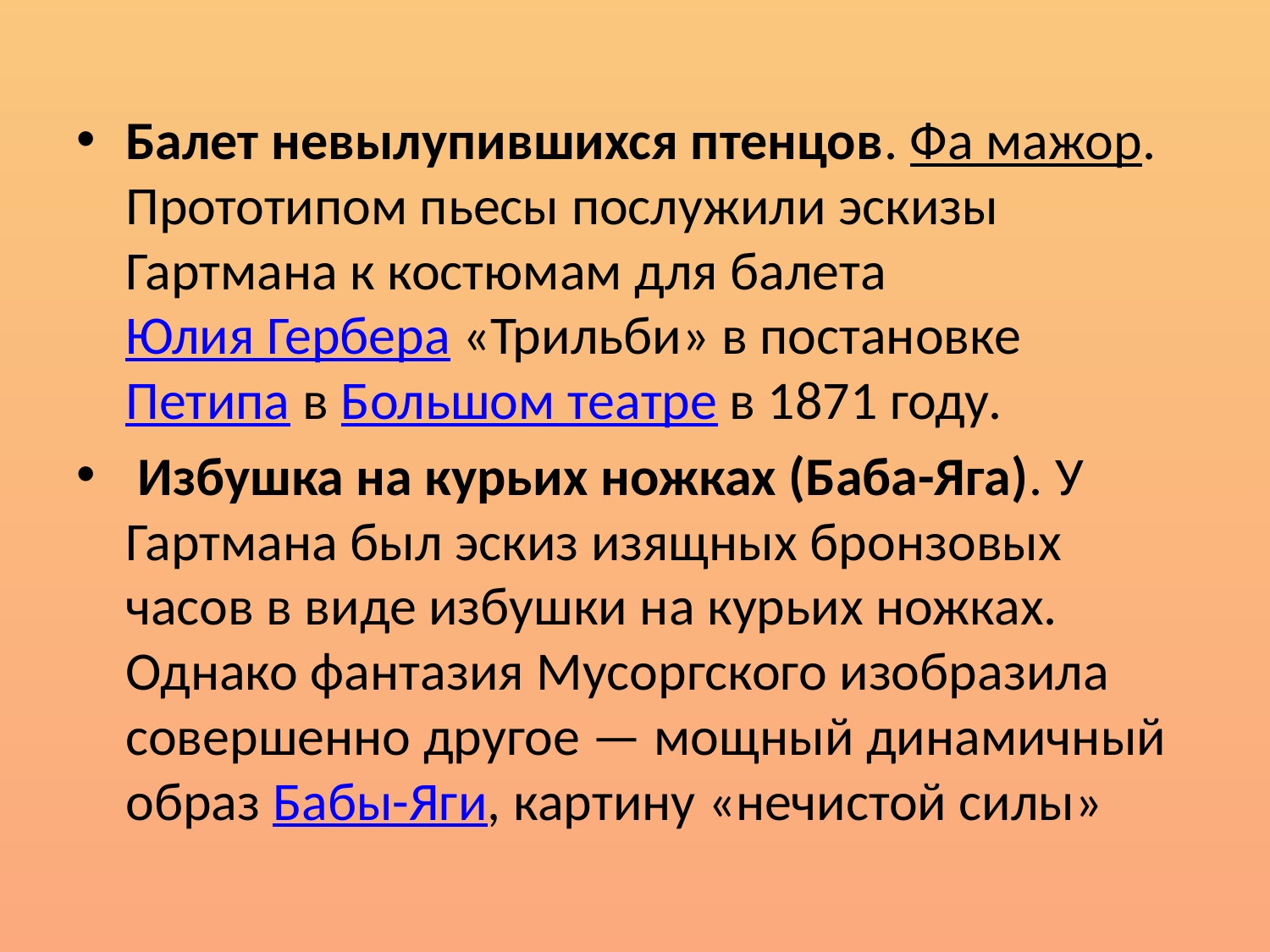

#
Балет невылупившихся птенцов. Фа мажор. Прототипом пьесы послужили эскизы Гартмана к костюмам для балета Юлия Гербера «Трильби» в постановке Петипа в Большом театре в 1871 году.
 Избушка на курьих ножках (Баба-Яга). У Гартмана был эскиз изящных бронзовых часов в виде избушки на курьих ножках. Однако фантазия Мусоргского изобразила совершенно другое — мощный динамичный образ Бабы-Яги, картину «нечистой силы»